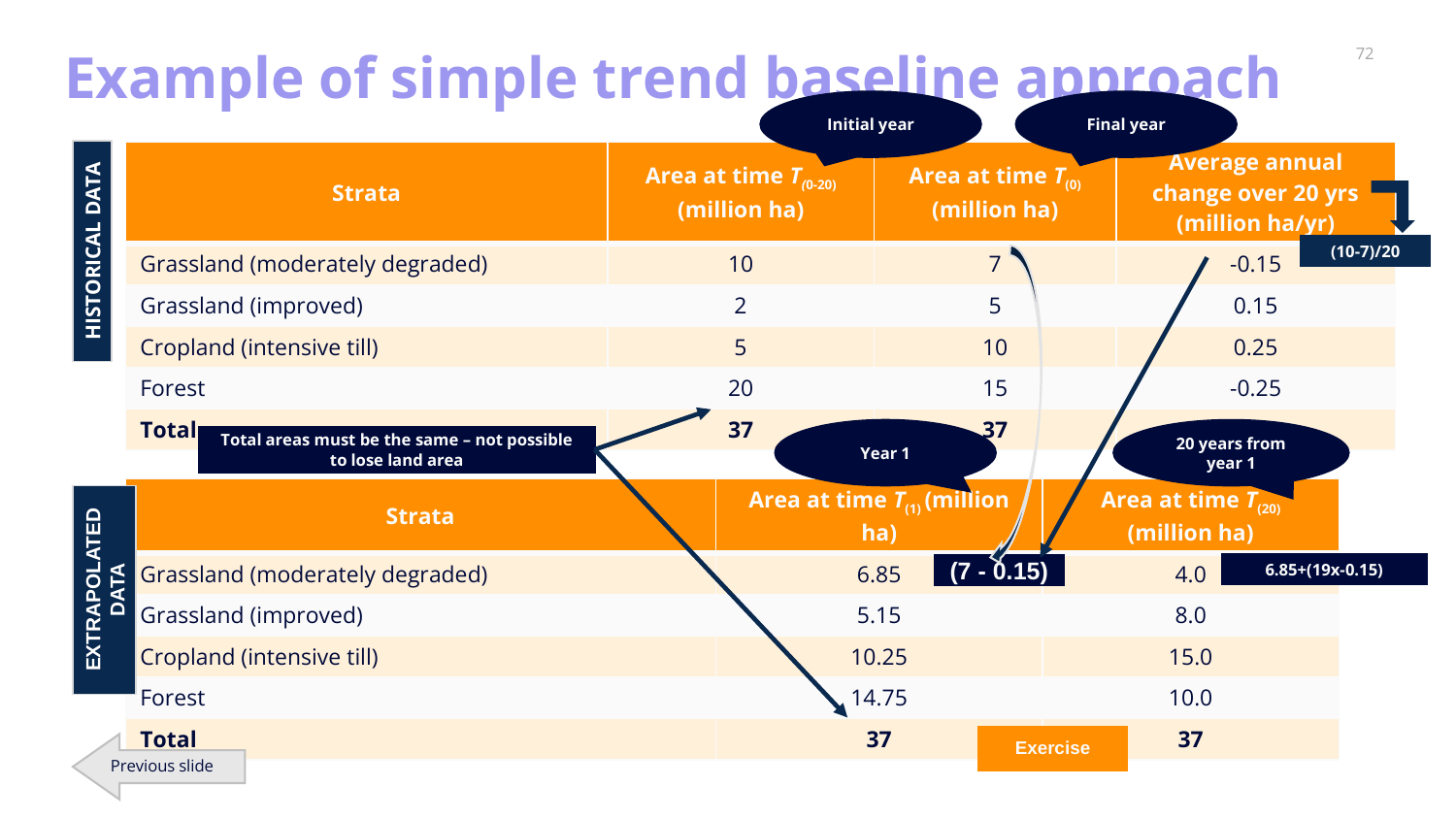

Example of simple trend baseline approach
Initial year
Final year
| Strata | Area at time T(0-20) (million ha) | Area at time T(0) (million ha) | Average annual change over 20 yrs (million ha/yr) |
| --- | --- | --- | --- |
| Grassland (moderately degraded) | 10 | 7 | -0.15 |
| Grassland (improved) | 2 | 5 | 0.15 |
| Cropland (intensive till) | 5 | 10 | 0.25 |
| Forest | 20 | 15 | -0.25 |
| Total | 37 | 37 | 0 |

Historical data
(10-7)/20

Year 1
20 years from year 1
Total areas must be the same – not possible to lose land area
| Strata | Area at time T(1) (million ha) | Area at time T(20) (million ha) |
| --- | --- | --- |
| Grassland (moderately degraded) | 6.85 | 4.0 |
| Grassland (improved) | 5.15 | 8.0 |
| Cropland (intensive till) | 10.25 | 15.0 |
| Forest | 14.75 | 10.0 |
| Total | 37 | 37 |
6.85+(19x-0.15)
(7 - 0.15)
Extrapolated data
Exercise
Previous slide